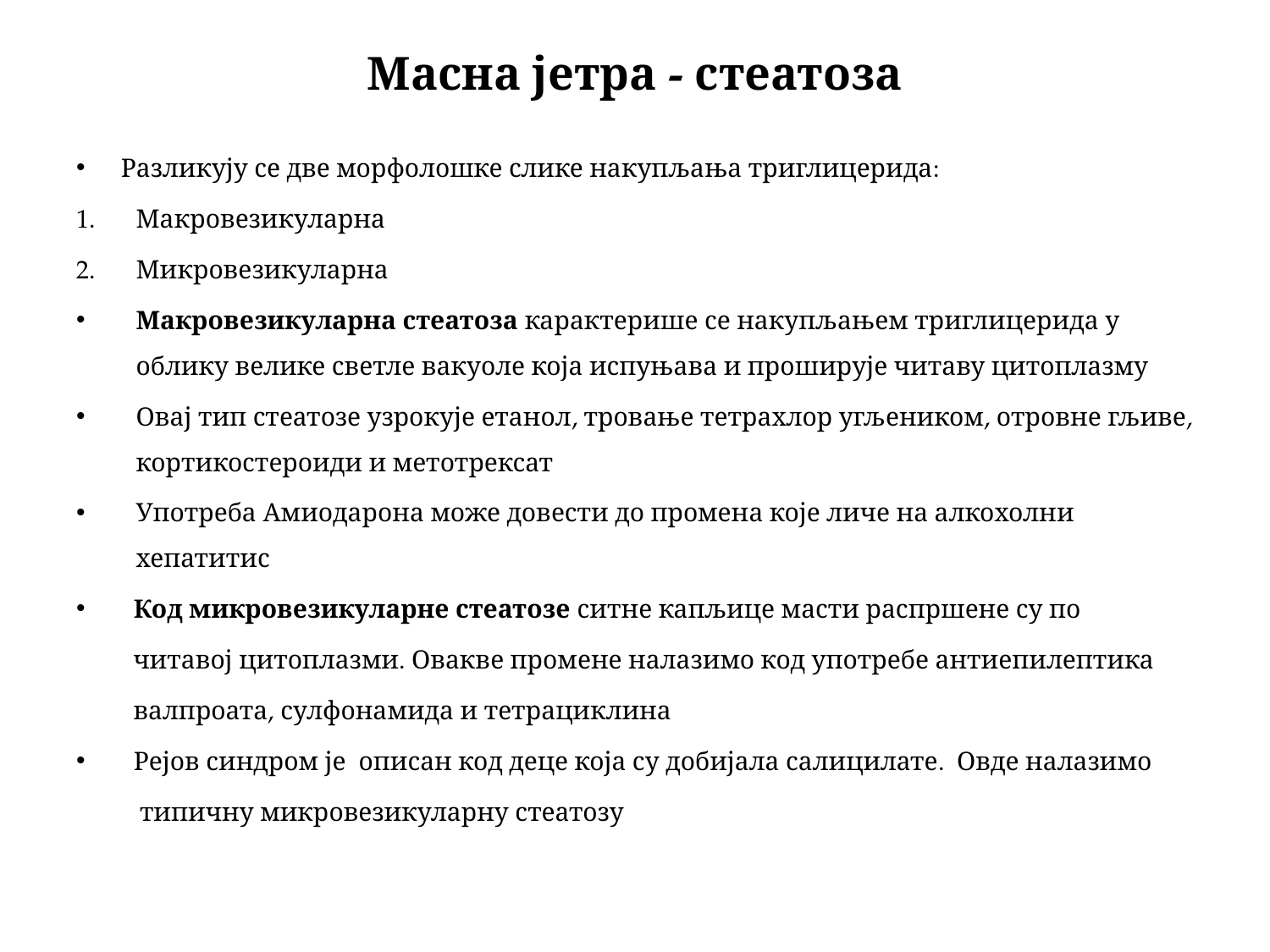

# Масна јетра - стеатоза
Разликују се две морфолошке слике накупљања триглицерида:
Макровезикуларна
Микровезикуларна
Макровезикуларна стеатоза карактерише се накупљањем триглицерида у облику велике светле вакуоле која испуњава и проширује читаву цитоплазму
Овај тип стеатозе узрокује етанол, тровање тетрахлор угљеником, отровне гљиве, кортикостероиди и метотрексат
Употреба Амиодарона може довести до промена које личе на алкохолни хепатитис
  Код микровезикуларне стеатозе ситне капљице масти распршене су по
         читавој цитоплазми. Овакве промене налазимо код употребе антиепилептика
         валпроата, сулфонамида и тетрациклина
  Рејов синдром је  описан код деце која су добијала салицилате.  Овде налазимо
          типичну микровезикуларну стеатозу